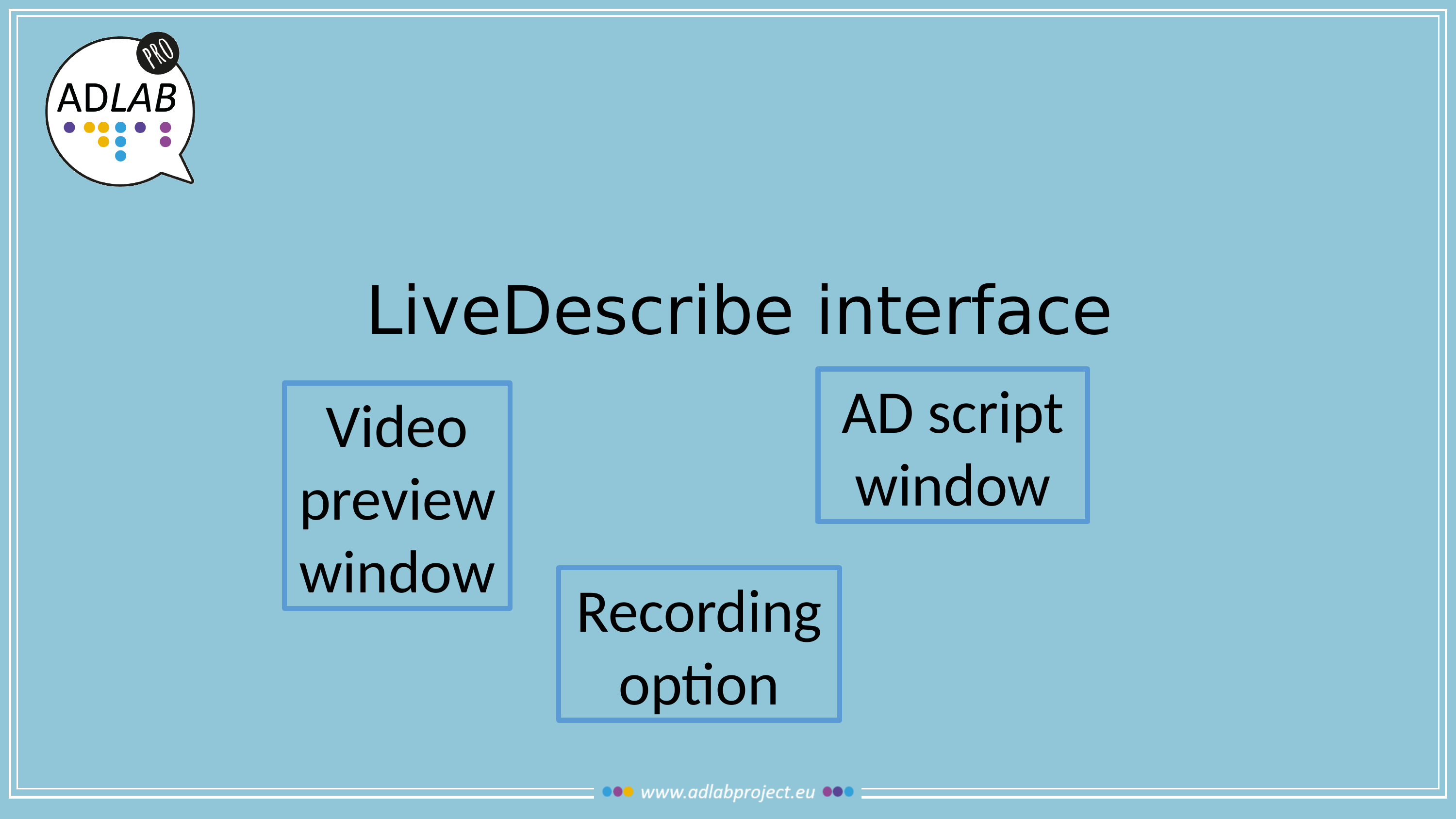

LiveDescribe interface
AD script window
Video preview window
Recording option